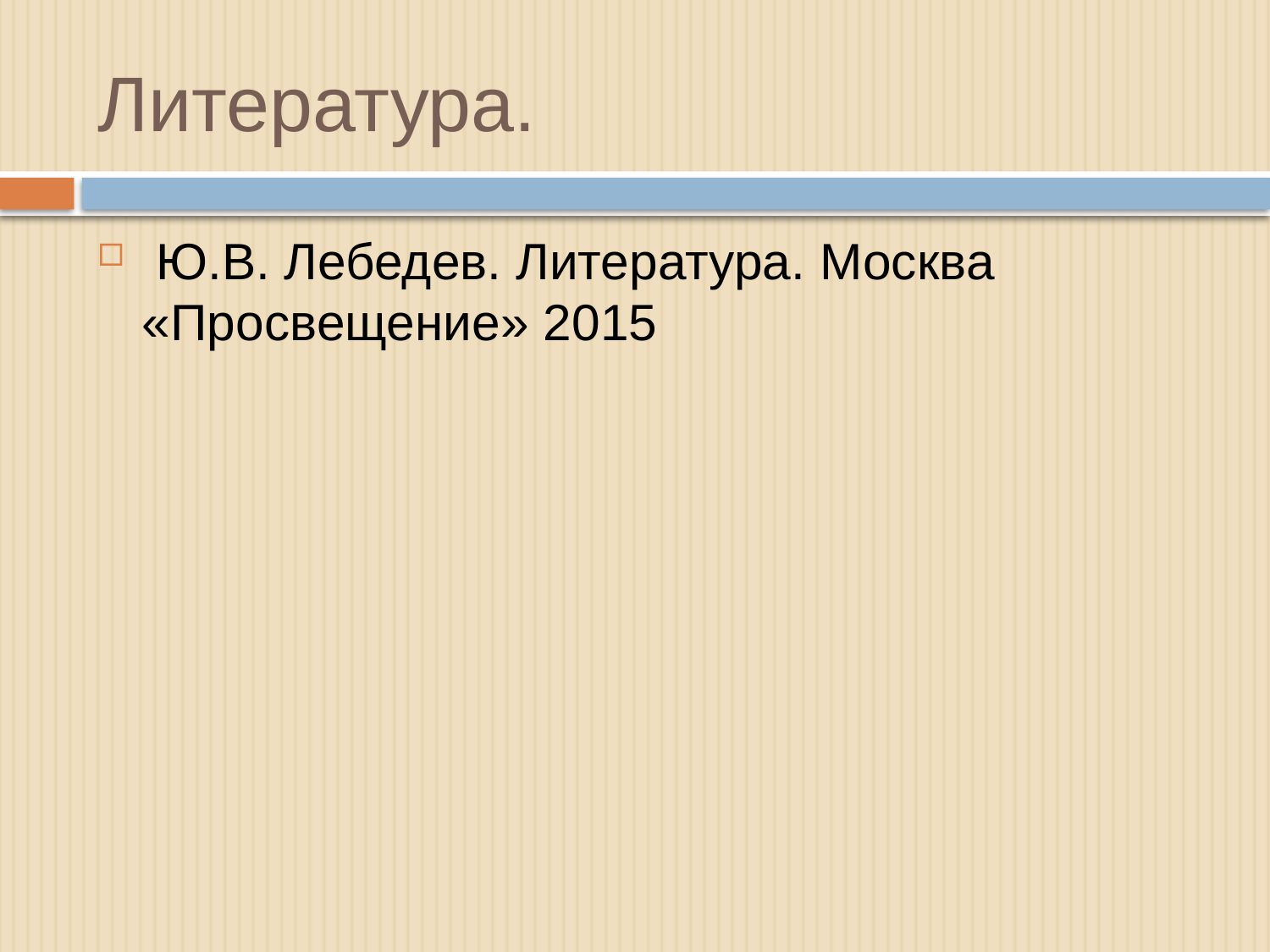

# Литература.
 Ю.В. Лебедев. Литература. Москва «Просвещение» 2015